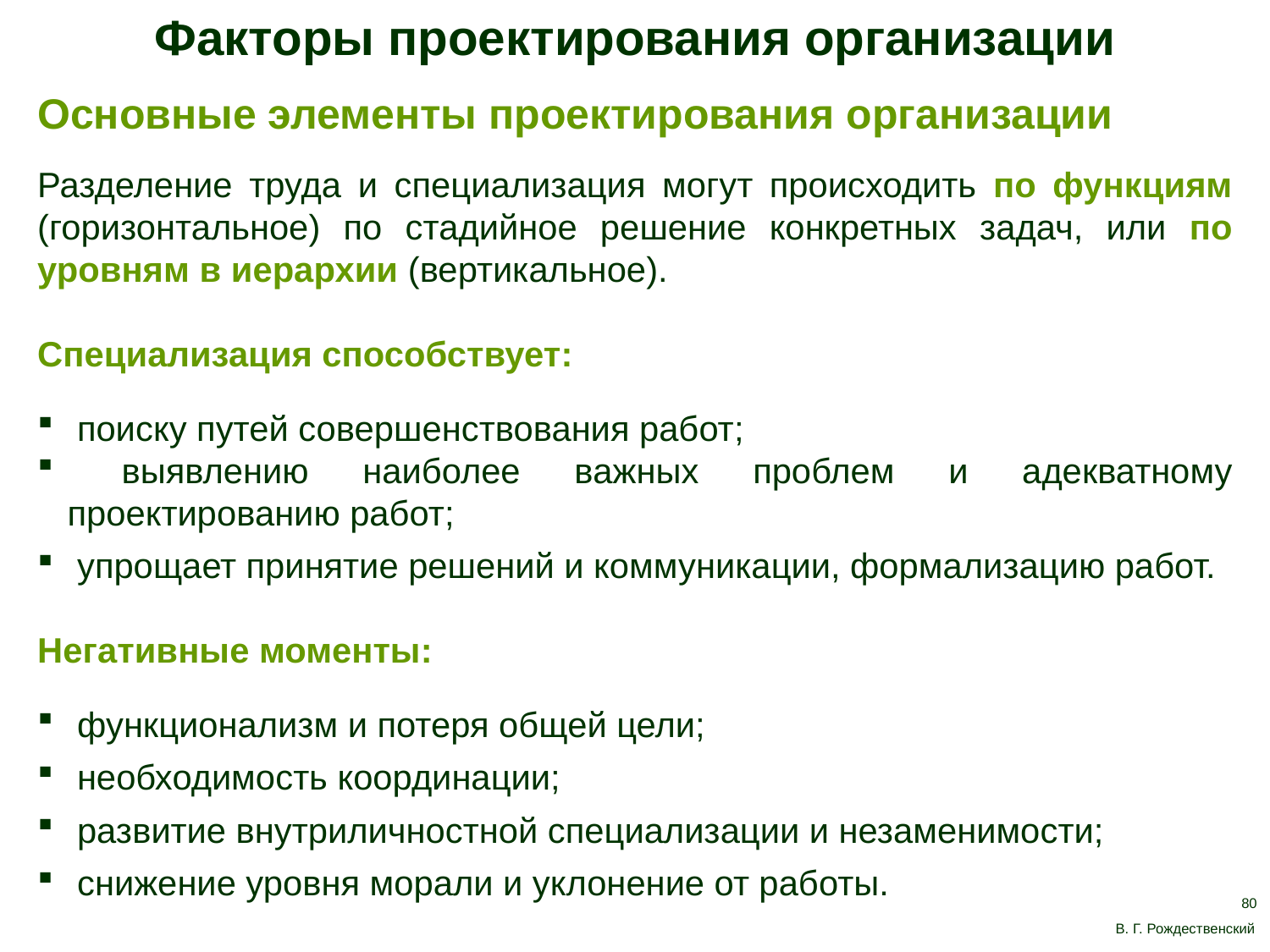

Факторы проектирования организации

Основные элементы проектирования организации

Разделение труда и специализация могут происходить по функциям (горизонтальное) по стадийное решение конкретных задач, или по уровням в иерархии (вертикальное).

Специализация способствует:

 поиску путей совершенствования работ;
 выявлению наиболее важных проблем и адекватному проектированию работ;
 упрощает принятие решений и коммуникации, формализацию работ.

Негативные моменты:

 функционализм и потеря общей цели;
 необходимость координации;
 развитие внутриличностной специализации и незаменимости;
 снижение уровня морали и уклонение от работы.
80
В. Г. Рождественский